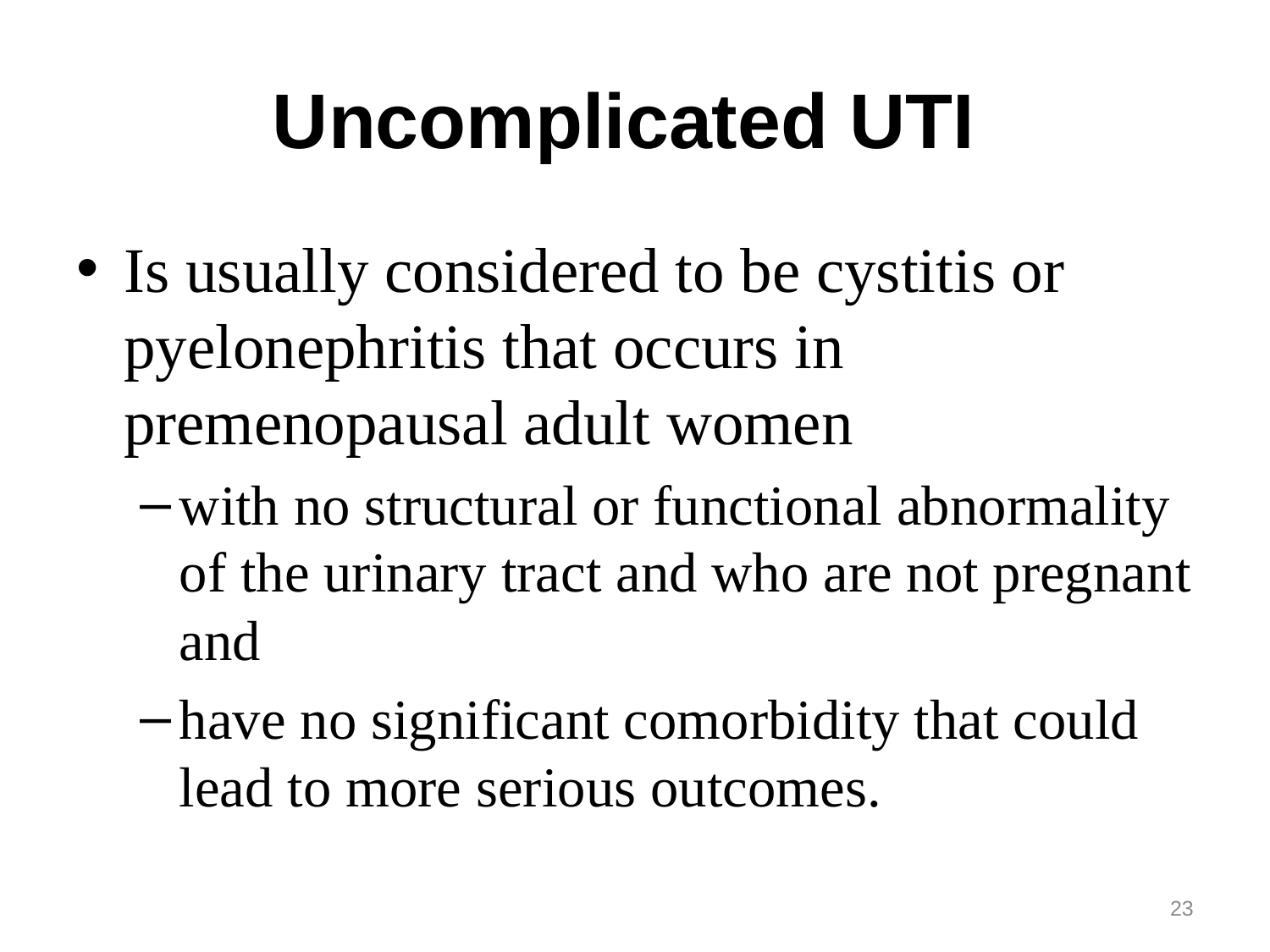

# Uncomplicated UTI
Is usually considered to be cystitis or pyelonephritis that occurs in premenopausal adult women
with no structural or functional abnormality of the urinary tract and who are not pregnant and
have no significant comorbidity that could lead to more serious outcomes.
23